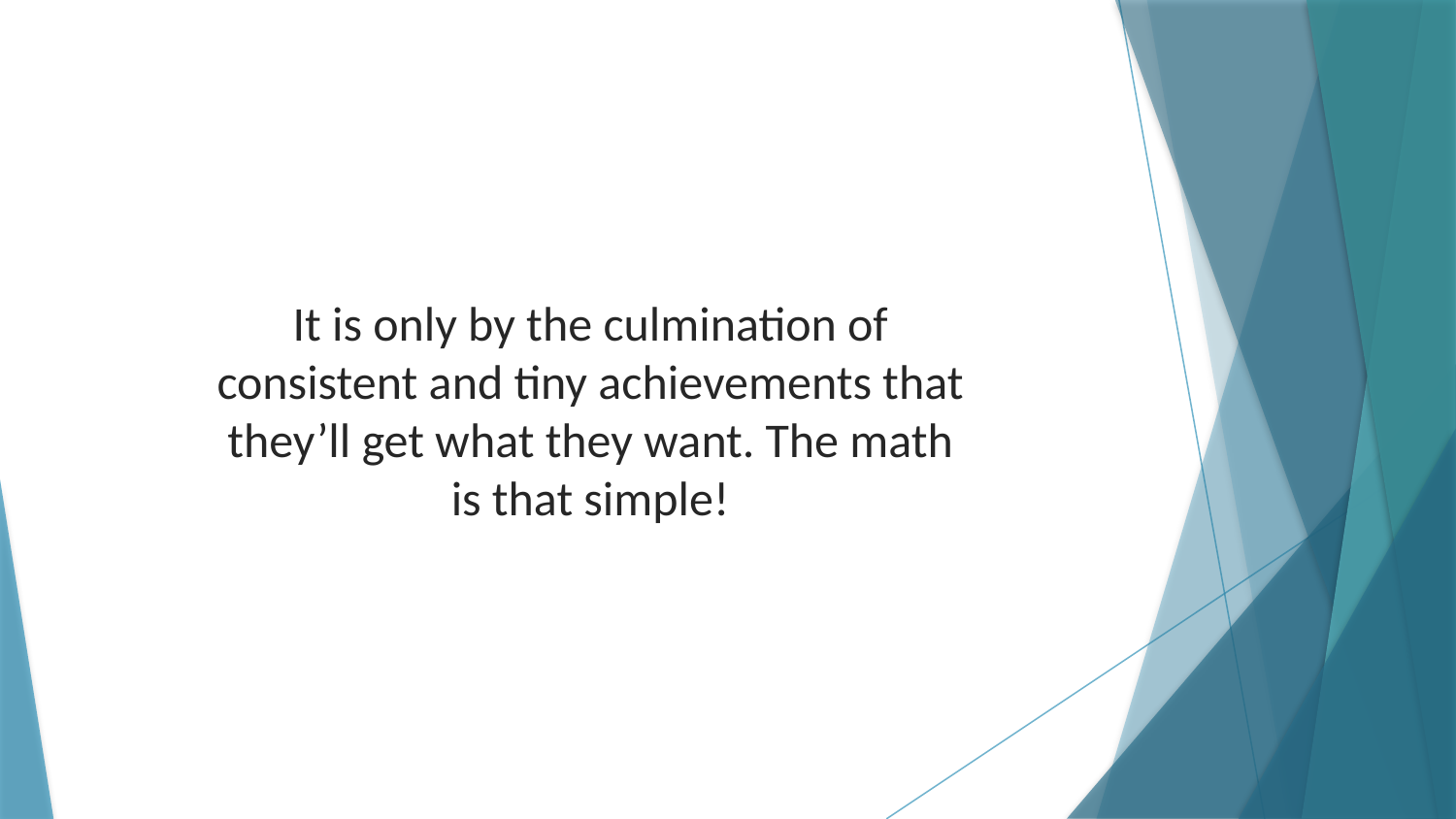

It is only by the culmination of consistent and tiny achievements that they’ll get what they want. The math is that simple!